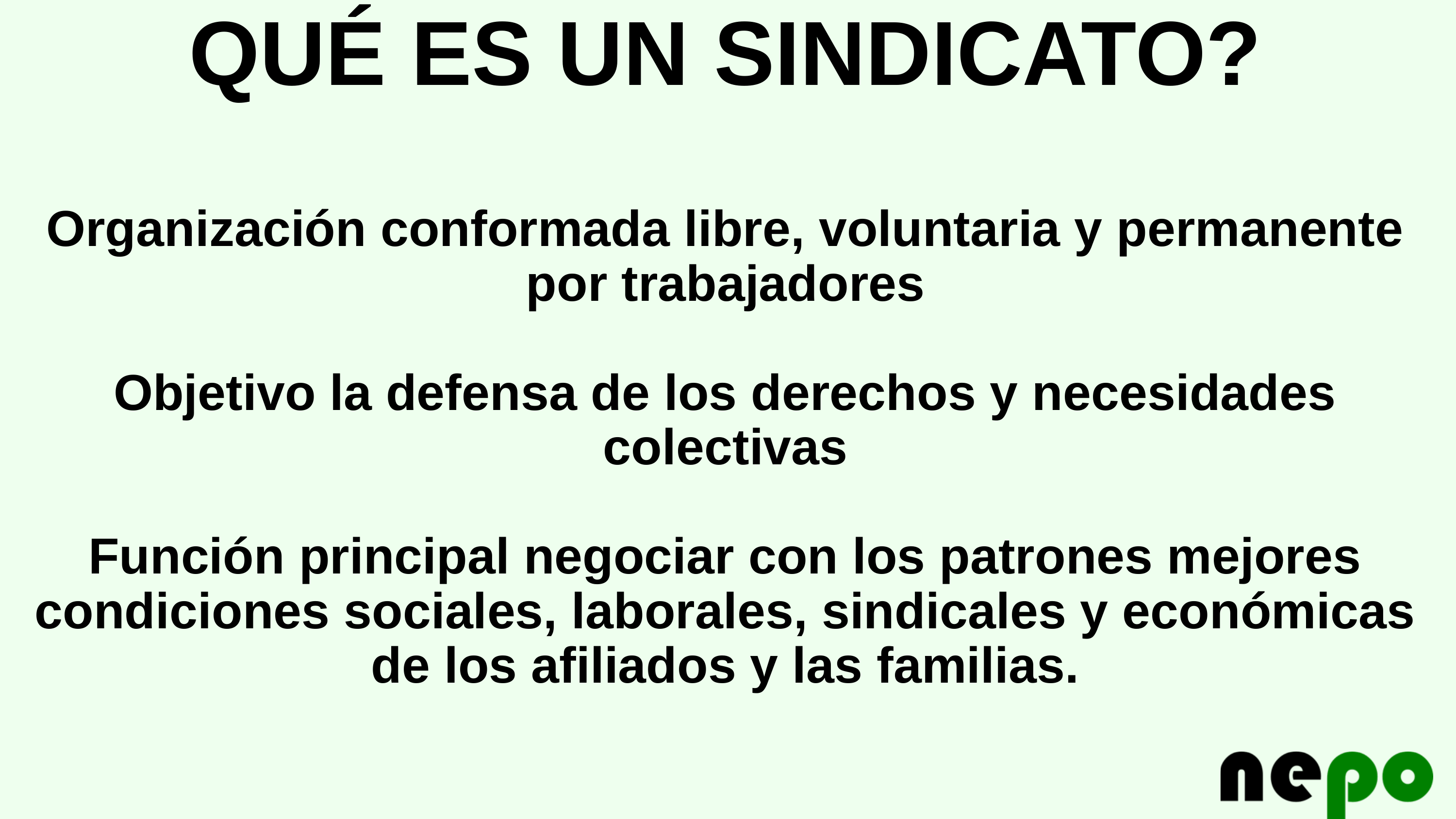

QUÉ ES UN SINDICATO?

Organización conformada libre, voluntaria y permanente por trabajadores

Objetivo la defensa de los derechos y necesidades colectivas

Función principal negociar con los patrones mejores condiciones sociales, laborales, sindicales y económicas de los afiliados y las familias.